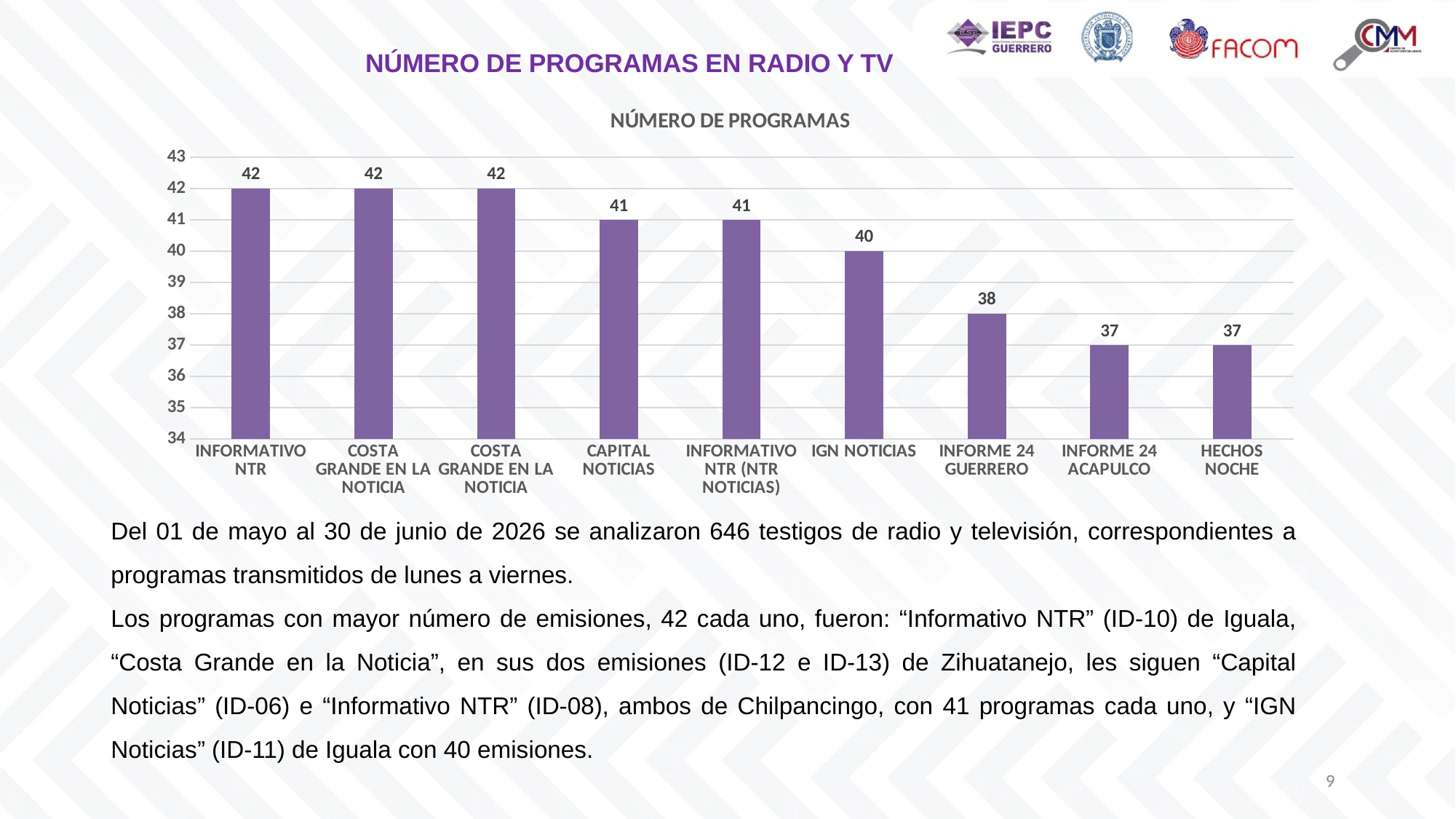

NÚMERO DE PROGRAMAS EN RADIO Y TV

### Chart: NÚMERO DE PROGRAMAS

| Category | NO. DE PROGRAMAS |
|---|---|
| INFORMATIVO NTR | 42.0 |
| COSTA GRANDE EN LA NOTICIA | 42.0 |
| COSTA GRANDE EN LA NOTICIA | 42.0 |
| CAPITAL NOTICIAS | 41.0 |
| INFORMATIVO NTR (NTR NOTICIAS) | 41.0 |
| IGN NOTICIAS | 40.0 |
| INFORME 24 GUERRERO | 38.0 |
| INFORME 24 ACAPULCO | 37.0 |
| HECHOS NOCHE | 37.0 |
Del 01 de mayo al 30 de junio de 2026 se analizaron 646 testigos de radio y televisión, correspondientes a programas transmitidos de lunes a viernes.
Los programas con mayor número de emisiones, 42 cada uno, fueron: “Informativo NTR” (ID-10) de Iguala, “Costa Grande en la Noticia”, en sus dos emisiones (ID-12 e ID-13) de Zihuatanejo, les siguen “Capital Noticias” (ID-06) e “Informativo NTR” (ID-08), ambos de Chilpancingo, con 41 programas cada uno, y “IGN Noticias” (ID-11) de Iguala con 40 emisiones.
9